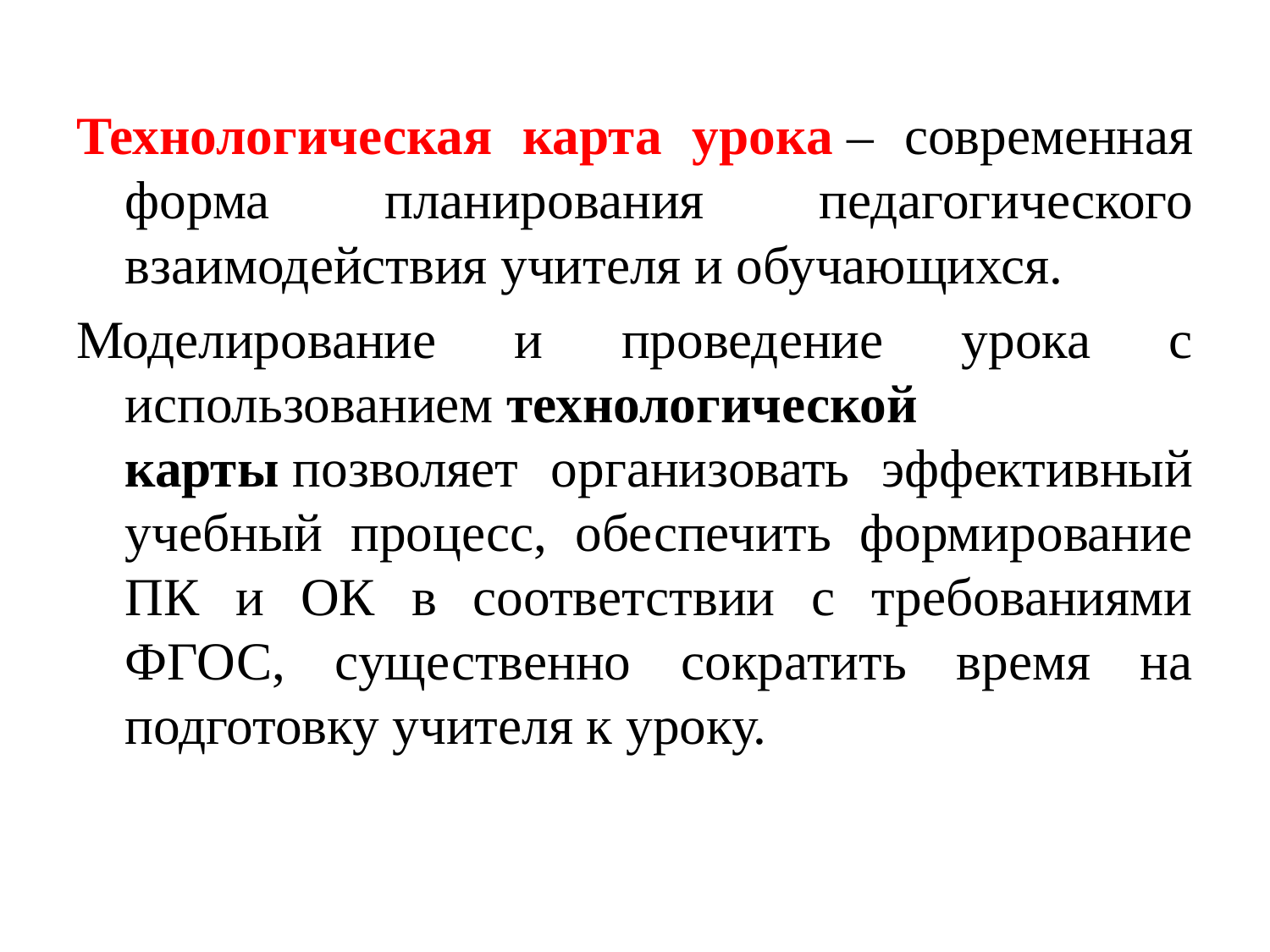

Технологическая карта урока – современная форма планирования педагогического взаимодействия учителя и обучающихся.
Моделирование и проведение урока с использованием технологической карты позволяет организовать эффективный учебный процесс, обеспечить формирование ПК и ОК в соответствии с требованиями ФГОС, существенно сократить время на подготовку учителя к уроку.